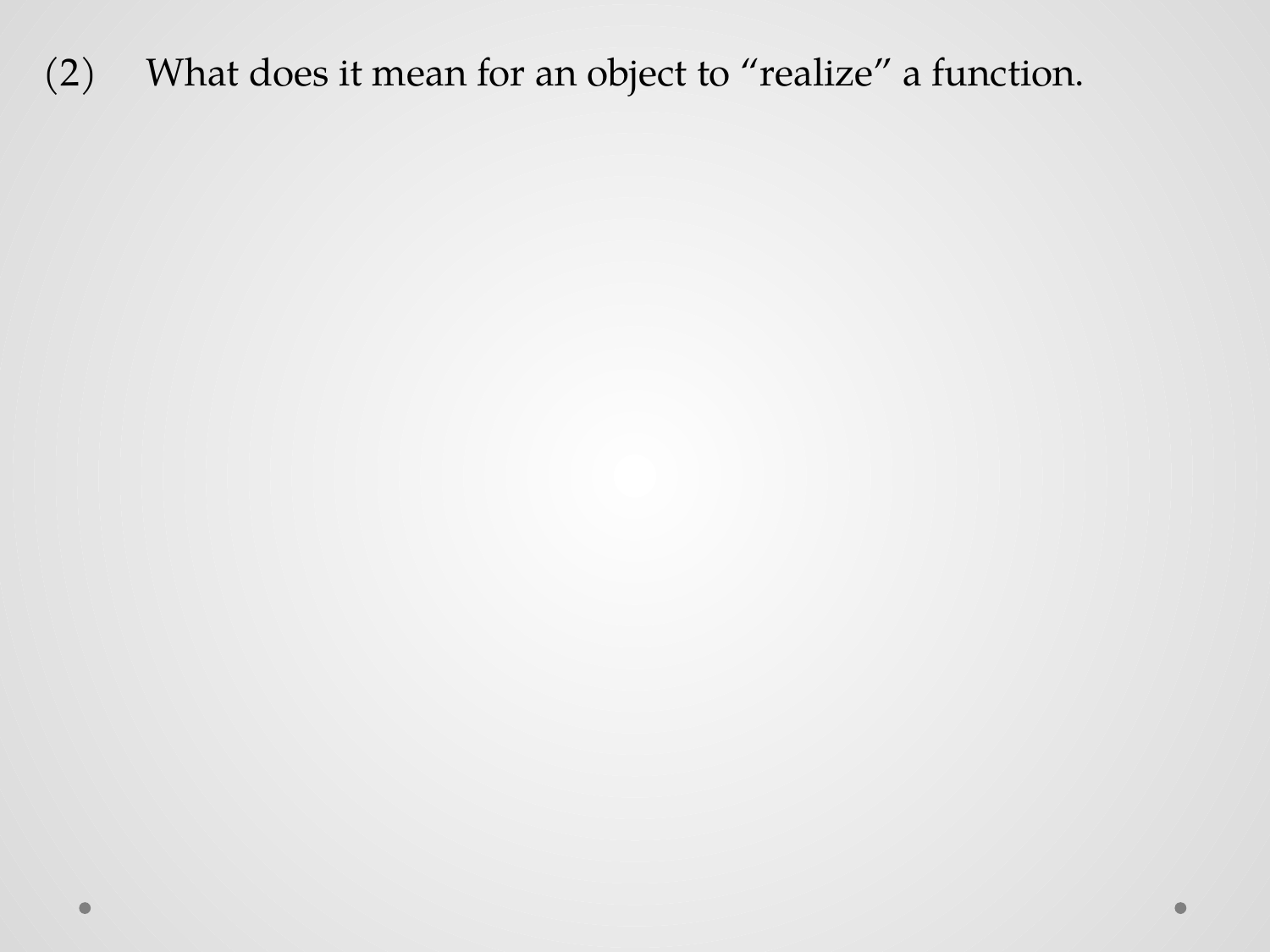

(2)     What does it mean for an object to “realize” a function.